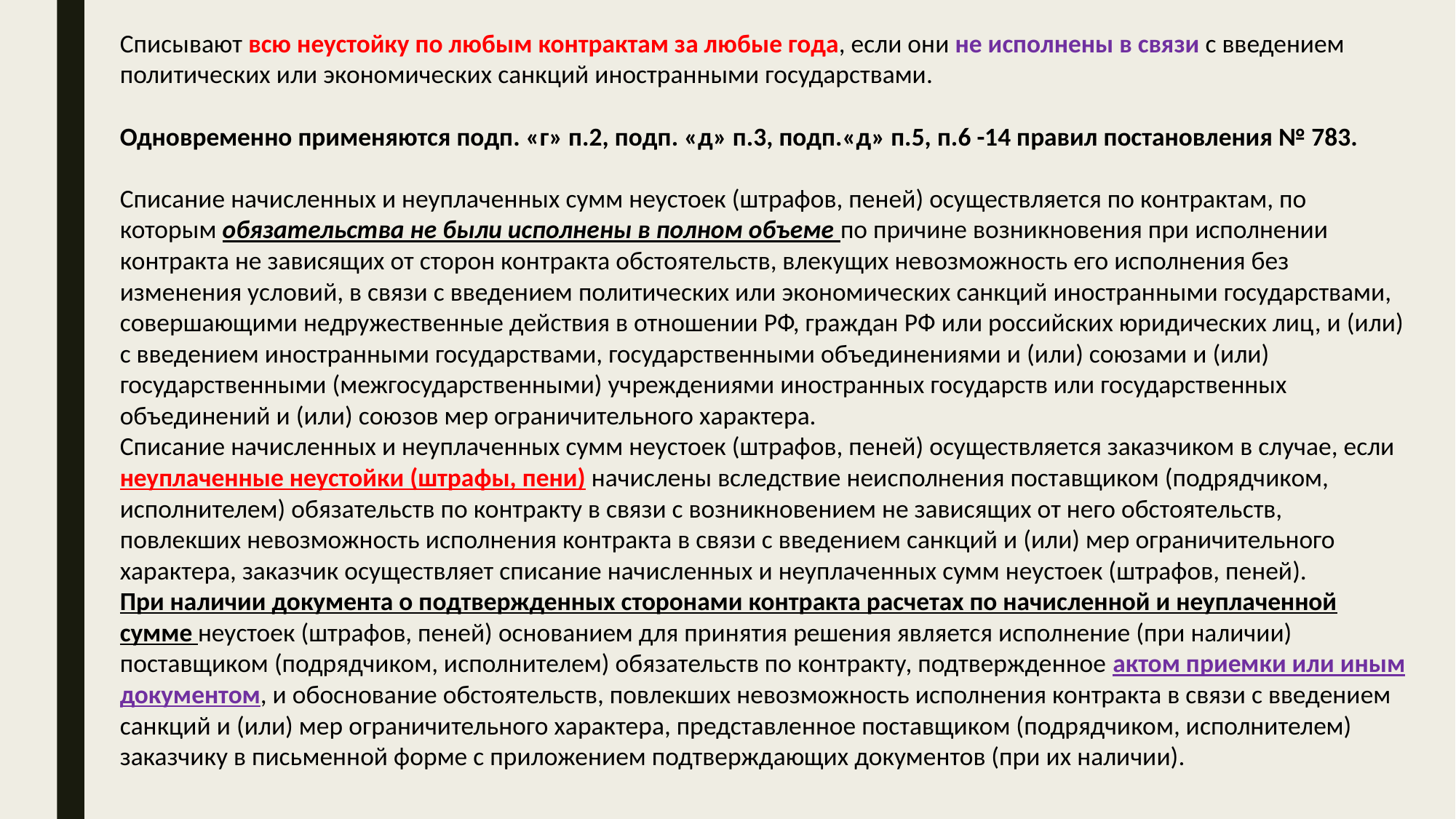

Списывают всю неустойку по любым контрактам за любые года, если они не исполнены в связи с введением политических или экономических санкций иностранными государствами.

Одновременно применяются подп. «г» п.2, подп. «д» п.3, подп.«д» п.5, п.6 -14 правил постановления № 783.

Списание начисленных и неуплаченных сумм неустоек (штрафов, пеней) осуществляется по контрактам, по которым обязательства не были исполнены в полном объеме по причине возникновения при исполнении контракта не зависящих от сторон контракта обстоятельств, влекущих невозможность его исполнения без изменения условий, в связи с введением политических или экономических санкций иностранными государствами, совершающими недружественные действия в отношении РФ, граждан РФ или российских юридических лиц, и (или) с введением иностранными государствами, государственными объединениями и (или) союзами и (или) государственными (межгосударственными) учреждениями иностранных государств или государственных объединений и (или) союзов мер ограничительного характера.
Списание начисленных и неуплаченных сумм неустоек (штрафов, пеней) осуществляется заказчиком в случае, если неуплаченные неустойки (штрафы, пени) начислены вследствие неисполнения поставщиком (подрядчиком, исполнителем) обязательств по контракту в связи с возникновением не зависящих от него обстоятельств, повлекших невозможность исполнения контракта в связи с введением санкций и (или) мер ограничительного характера, заказчик осуществляет списание начисленных и неуплаченных сумм неустоек (штрафов, пеней).
При наличии документа о подтвержденных сторонами контракта расчетах по начисленной и неуплаченной сумме неустоек (штрафов, пеней) основанием для принятия решения является исполнение (при наличии) поставщиком (подрядчиком, исполнителем) обязательств по контракту, подтвержденное актом приемки или иным документом, и обоснование обстоятельств, повлекших невозможность исполнения контракта в связи с введением санкций и (или) мер ограничительного характера, представленное поставщиком (подрядчиком, исполнителем) заказчику в письменной форме с приложением подтверждающих документов (при их наличии).